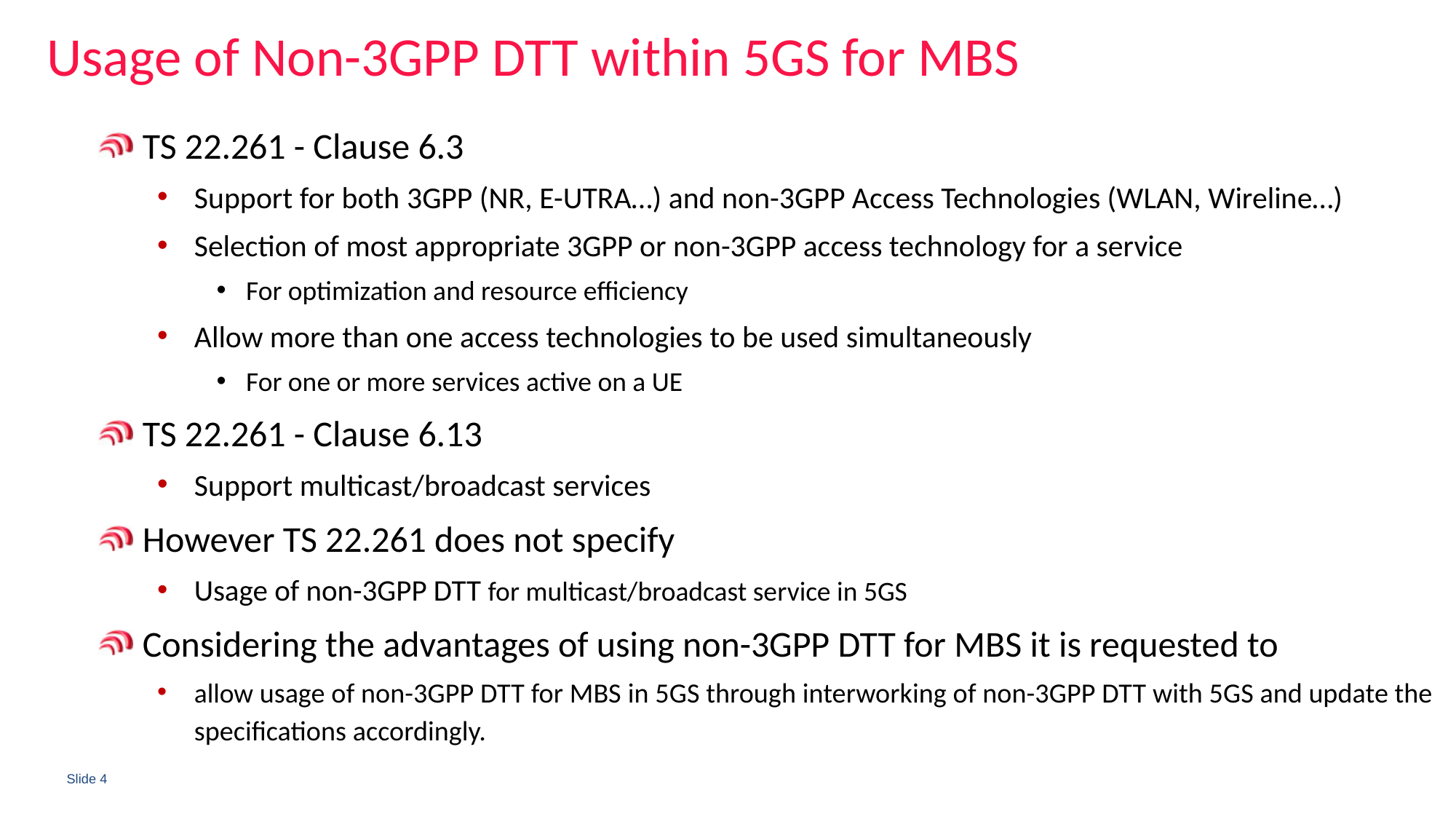

Usage of Non-3GPP DTT within 5GS for MBS
TS 22.261 - Clause 6.3
Support for both 3GPP (NR, E-UTRA…) and non-3GPP Access Technologies (WLAN, Wireline…)
Selection of most appropriate 3GPP or non-3GPP access technology for a service
For optimization and resource efficiency
Allow more than one access technologies to be used simultaneously
For one or more services active on a UE
TS 22.261 - Clause 6.13
Support multicast/broadcast services
However TS 22.261 does not specify
Usage of non-3GPP DTT for multicast/broadcast service in 5GS
Considering the advantages of using non-3GPP DTT for MBS it is requested to
allow usage of non-3GPP DTT for MBS in 5GS through interworking of non-3GPP DTT with 5GS and update the specifications accordingly.